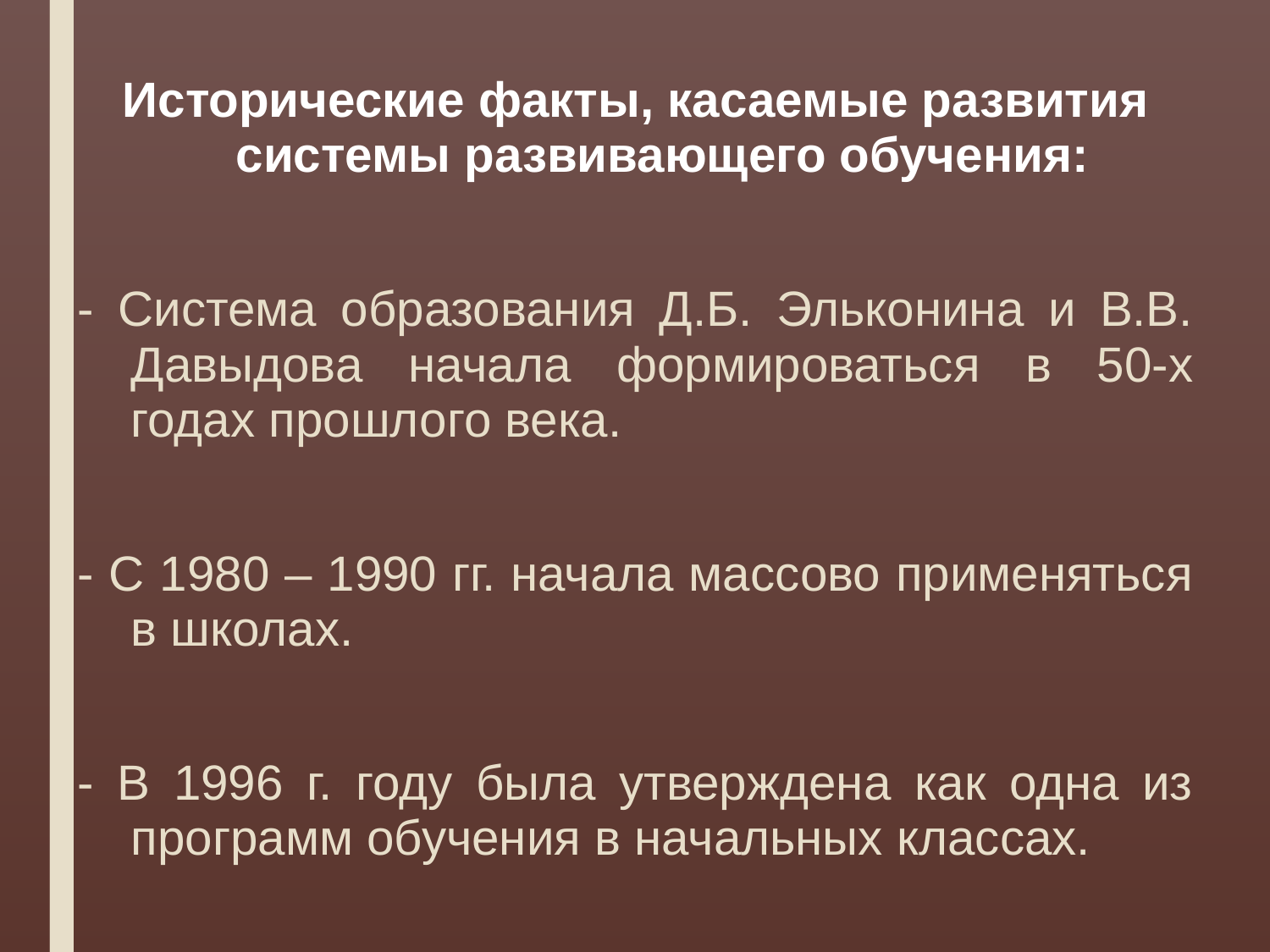

Исторические факты, касаемые развития системы развивающего обучения:

- Система образования Д.Б. Эльконина и В.В. Давыдова начала формироваться в 50-х годах прошлого века.

- С 1980 – 1990 гг. начала массово применяться в школах.

- В 1996 г. году была утверждена как одна из программ обучения в начальных классах.